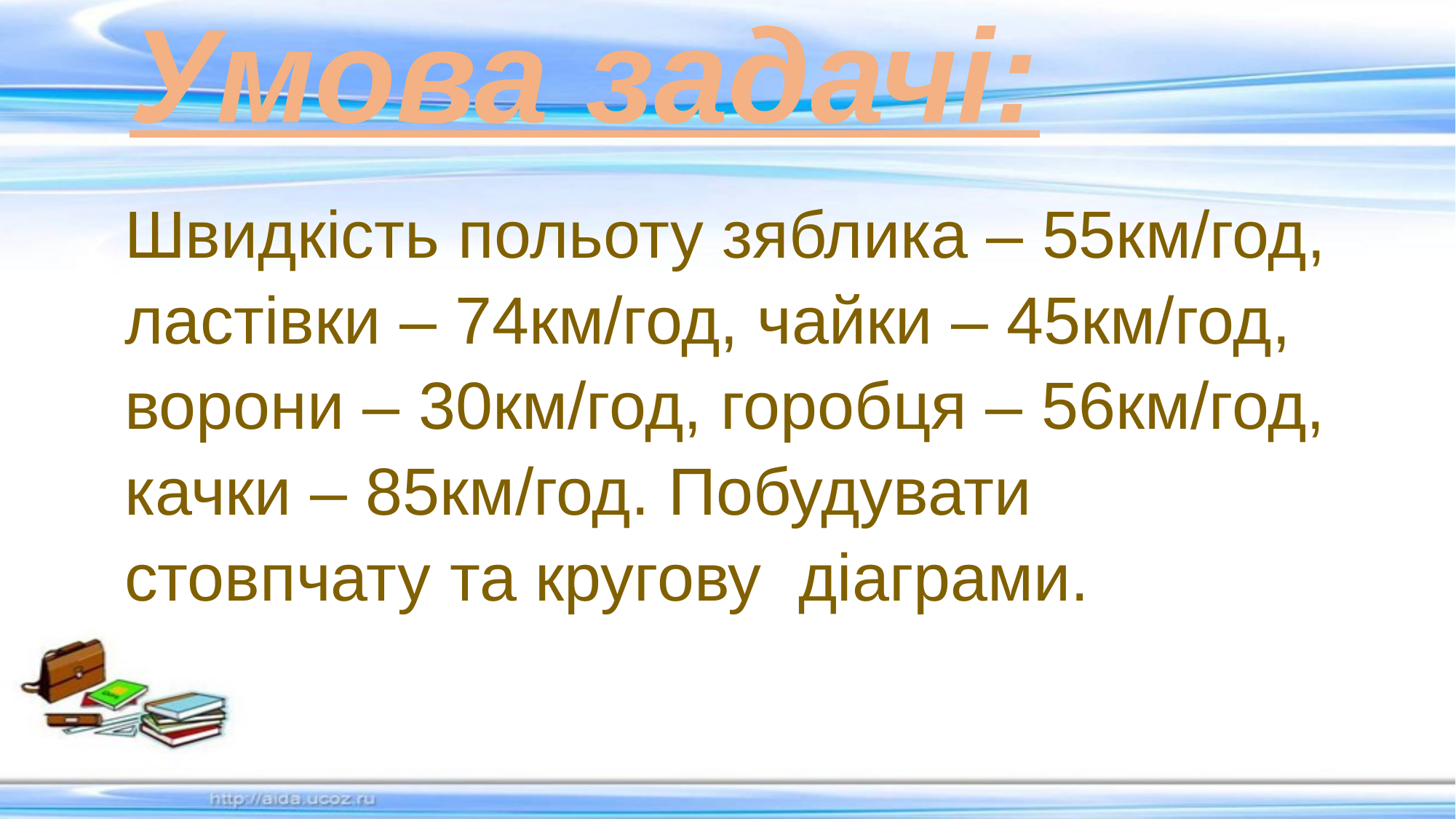

Умова задачі:
Швидкість польоту зяблика – 55км/год, ластівки – 74км/год, чайки – 45км/год, ворони – 30км/год, горобця – 56км/год, качки – 85км/год. Побудувати стовпчату та кругову  діаграми.